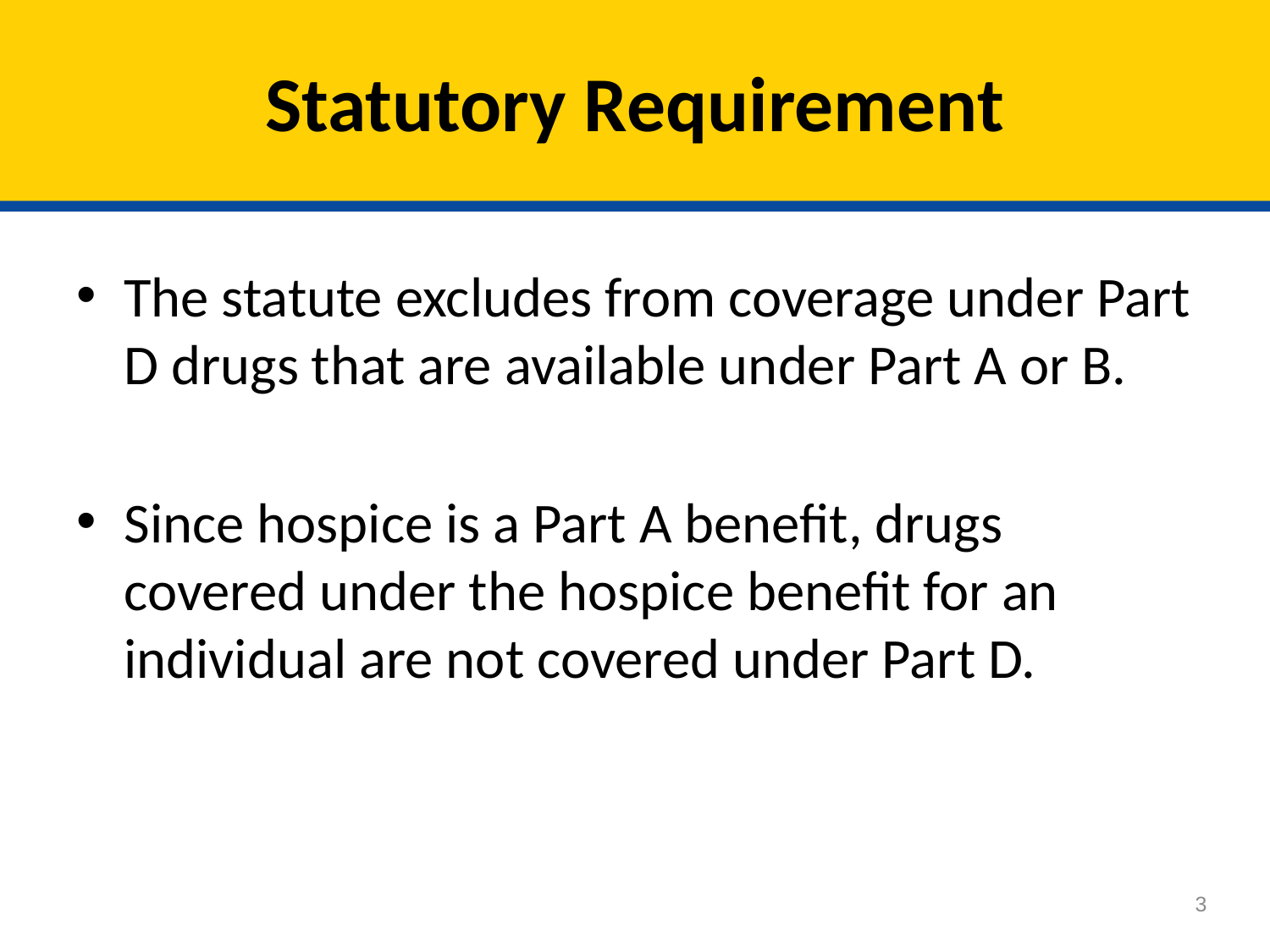

# Statutory Requirement
The statute excludes from coverage under Part D drugs that are available under Part A or B.

Since hospice is a Part A benefit, drugs covered under the hospice benefit for an individual are not covered under Part D.
3